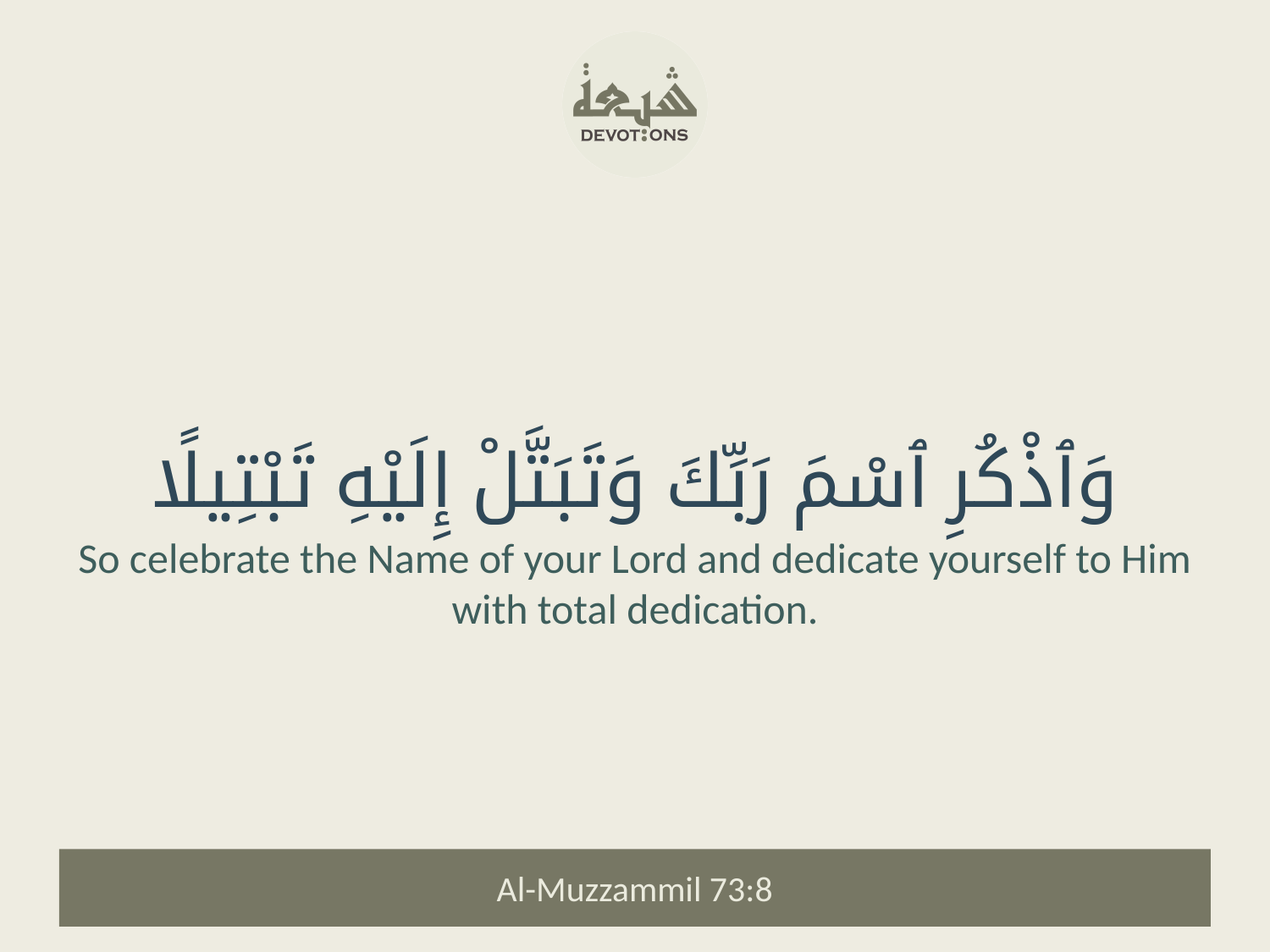

وَٱذْكُرِ ٱسْمَ رَبِّكَ وَتَبَتَّلْ إِلَيْهِ تَبْتِيلًا
So celebrate the Name of your Lord and dedicate yourself to Him with total dedication.
Al-Muzzammil 73:8